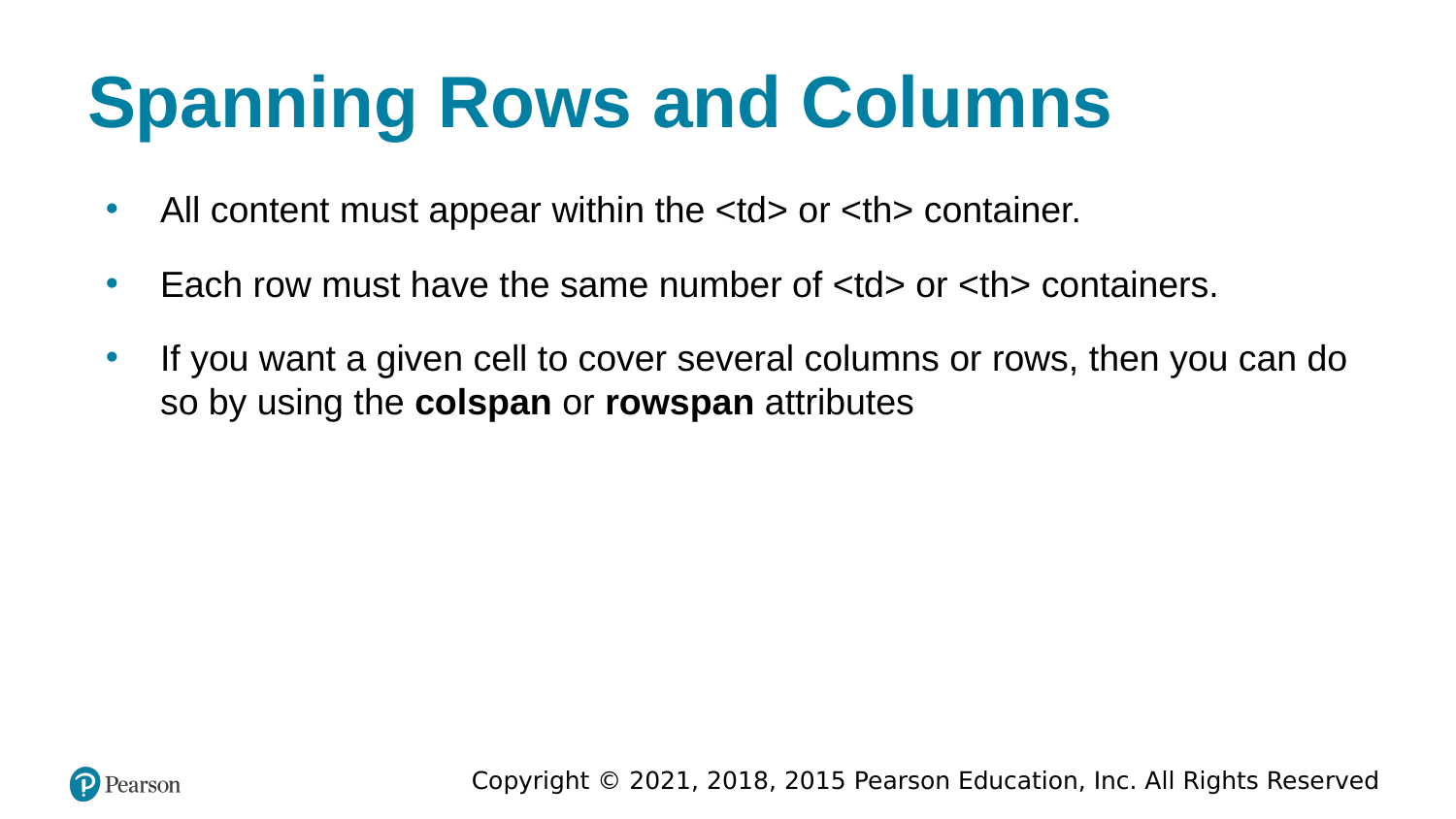

# Spanning Rows and Columns
All content must appear within the <td> or <th> container.
Each row must have the same number of <td> or <th> containers.
If you want a given cell to cover several columns or rows, then you can do so by using the colspan or rowspan attributes